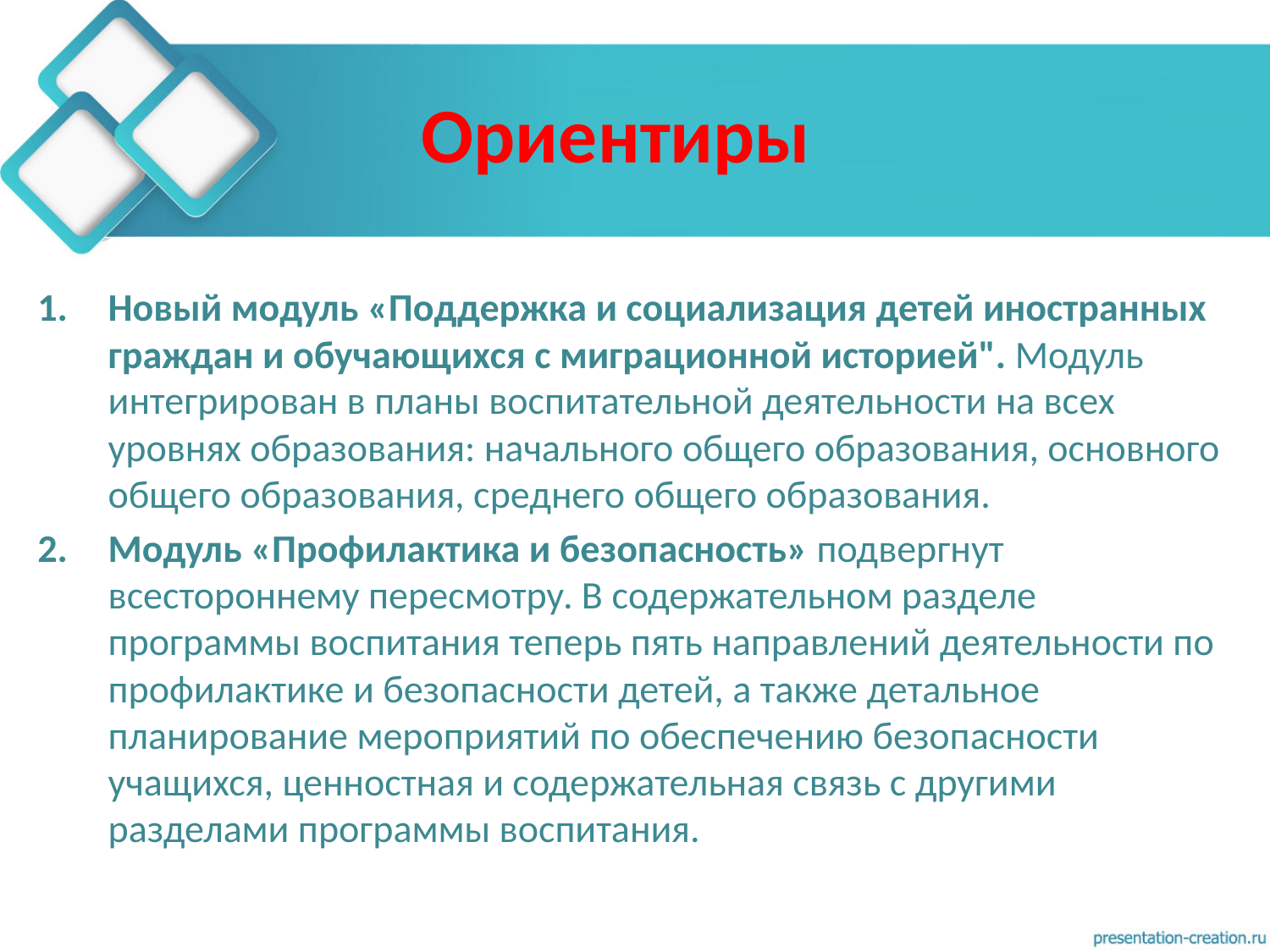

# Ориентиры
Новый модуль «Поддержка и социализация детей иностранных граждан и обучающихся с миграционной историей". Модуль интегрирован в планы воспитательной деятельности на всех уровнях образования: начального общего образования, основного общего образования, среднего общего образования.
Модуль «Профилактика и безопасность» подвергнут всестороннему пересмотру. В содержательном разделе программы воспитания теперь пять направлений деятельности по профилактике и безопасности детей, а также детальное планирование мероприятий по обеспечению безопасности учащихся, ценностная и содержательная связь с другими разделами программы воспитания.